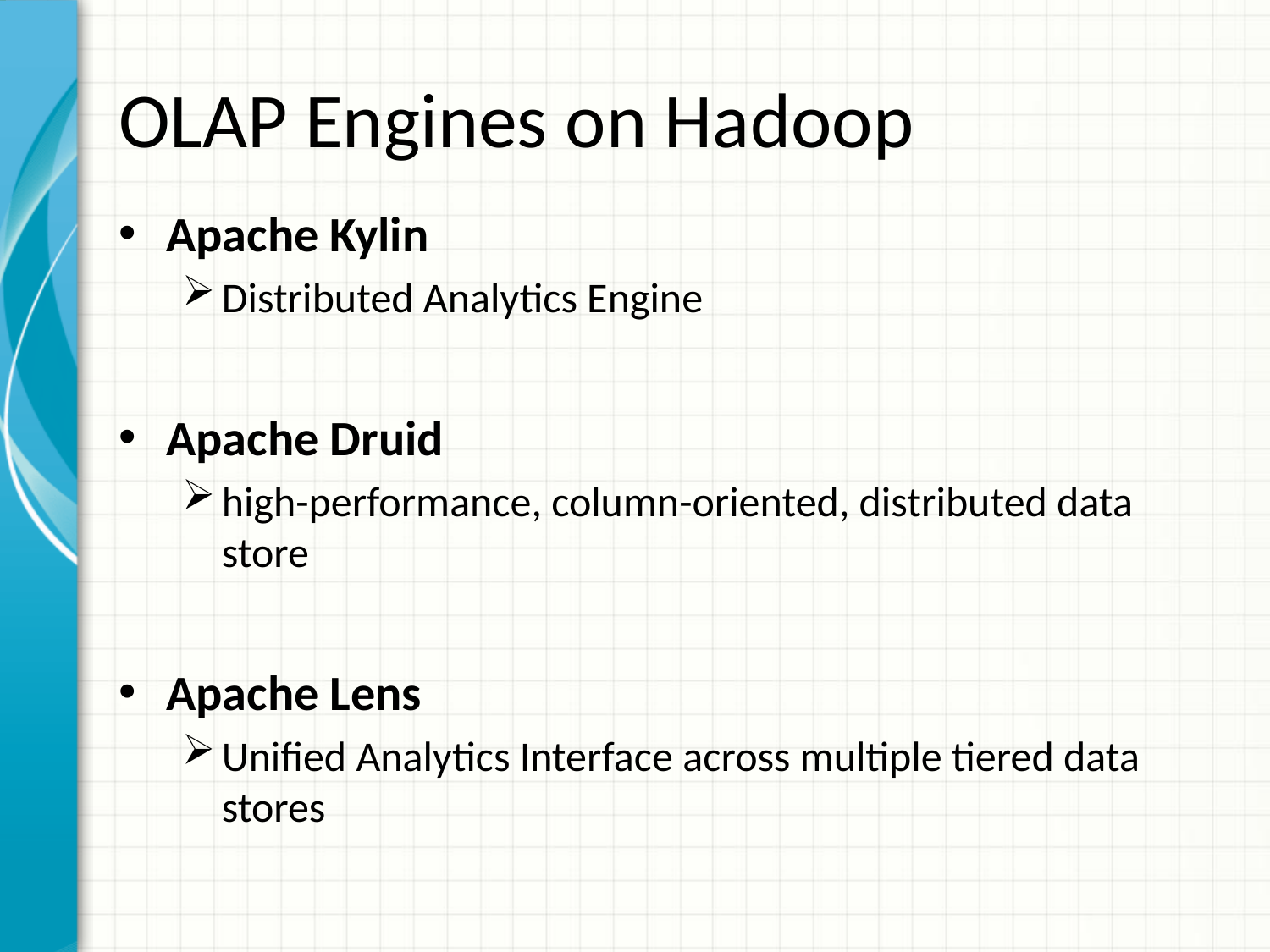

# OLAP Engines on Hadoop
Apache Kylin
Distributed Analytics Engine

Apache Druid
high-performance, column-oriented, distributed data store

Apache Lens
Unified Analytics Interface across multiple tiered data stores